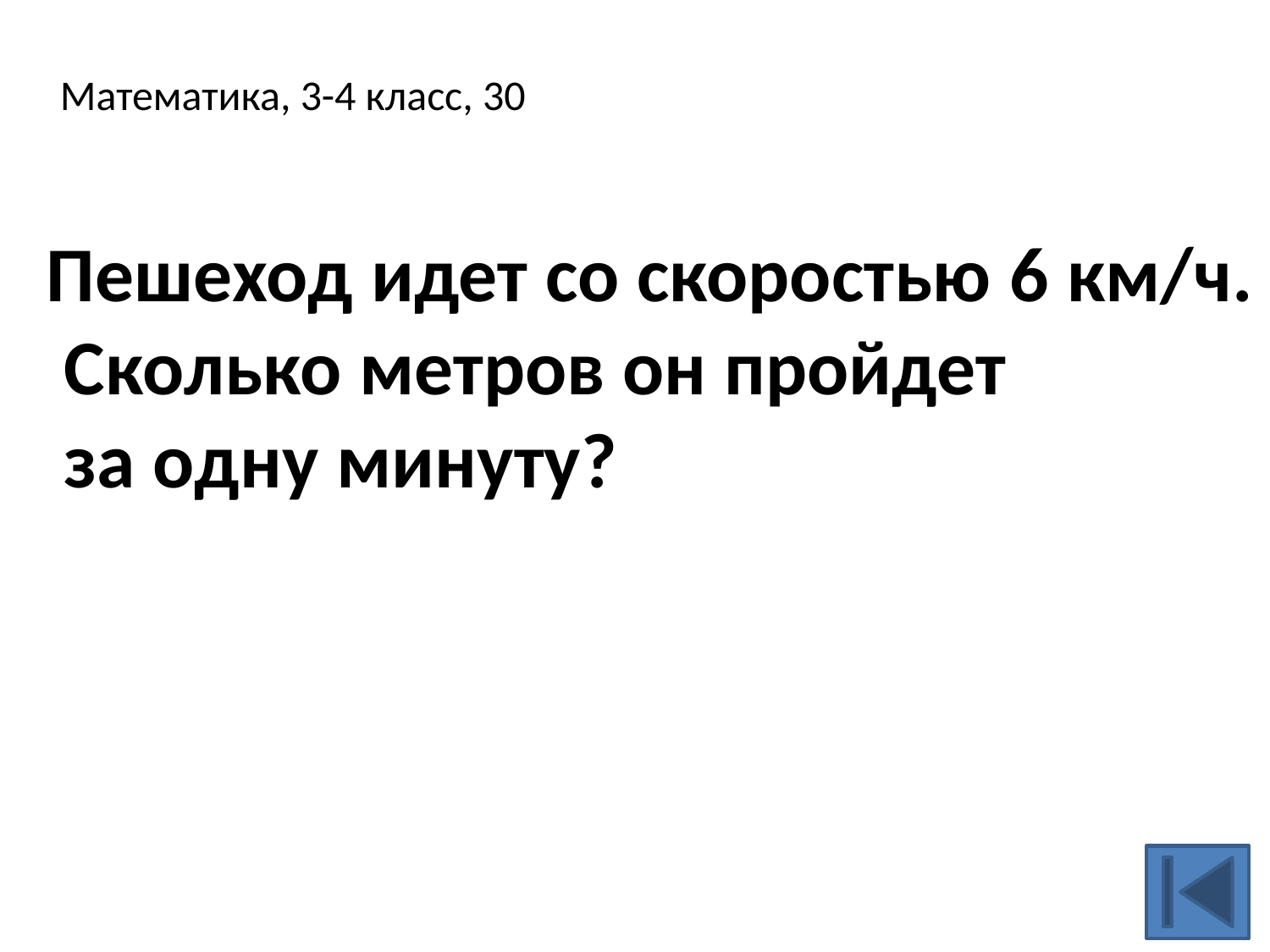

Математика, 3-4 класс, 30
Пешеход идет со скоростью 6 км/ч.
 Сколько метров он пройдет
 за одну минуту?